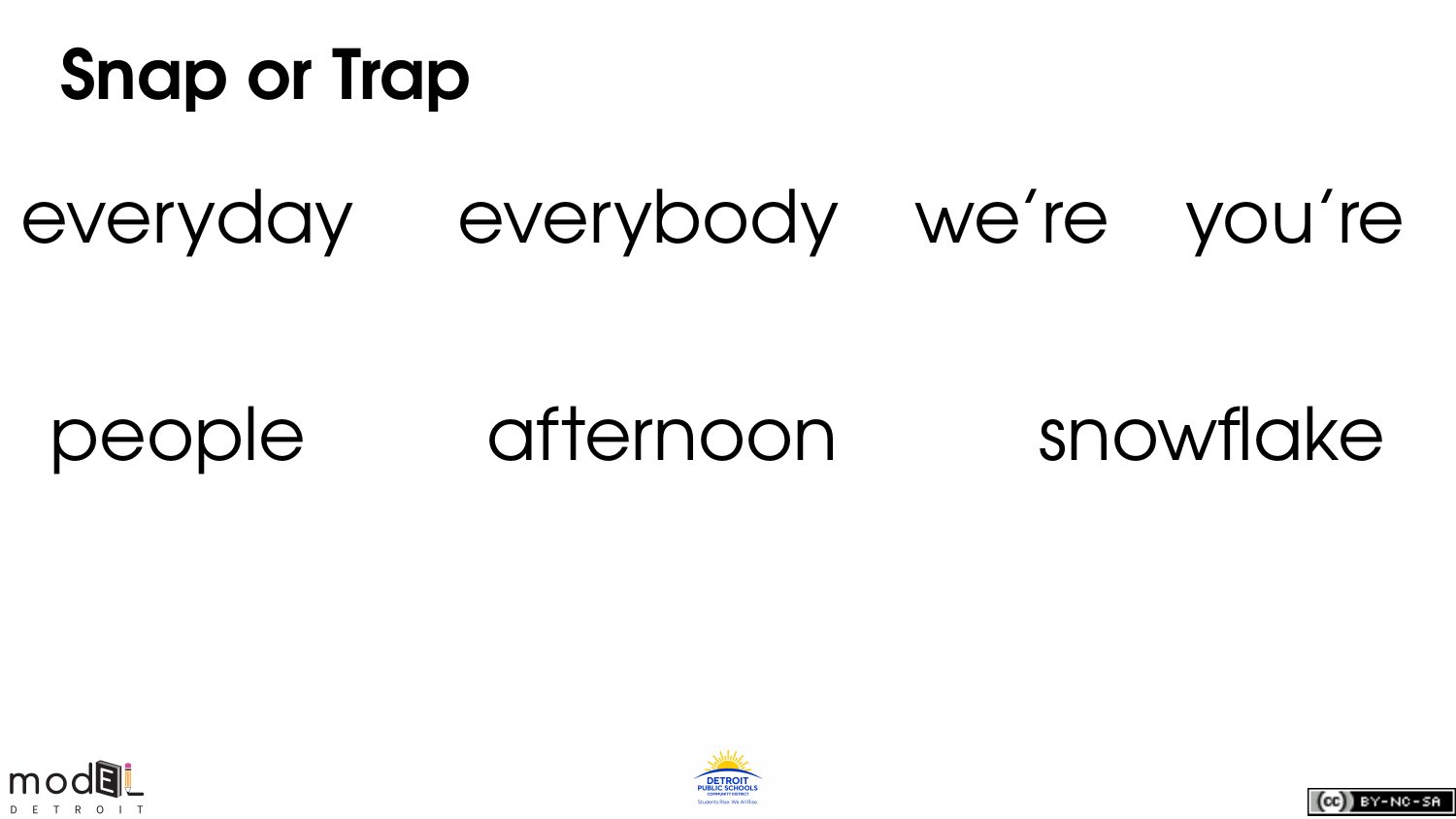

# Snap or Trap
everyday 	everybody	 we’re 	you’re

people	       	afternoon          snowflake